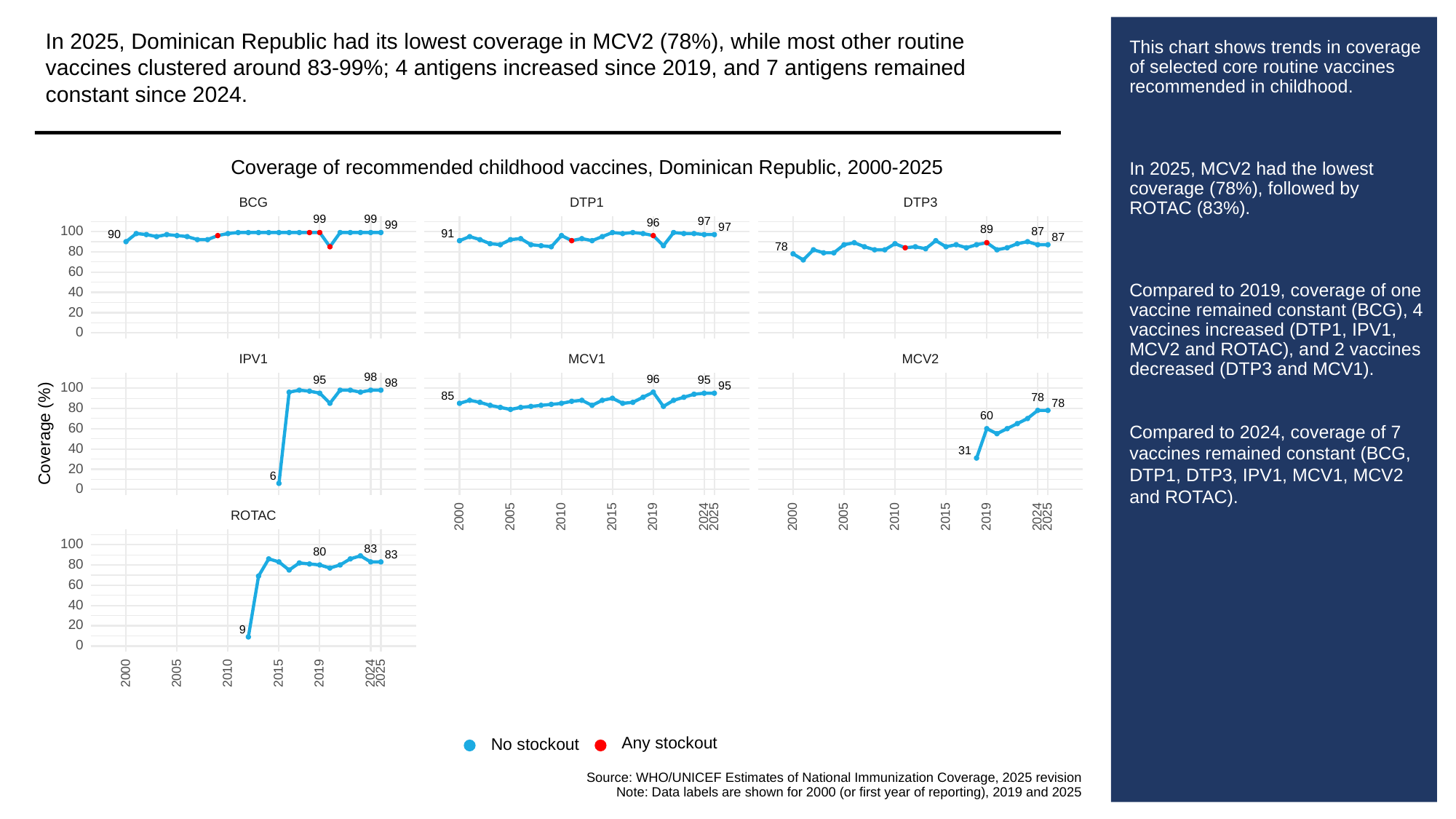

In 2025, Dominican Republic had its lowest coverage in MCV2 (78%), while most other routine vaccines clustered around 83-99%; 4 antigens increased since 2019, and 7 antigens remained constant since 2024.
# This chart shows trends in coverage of selected core routine vaccines recommended in childhood.

In 2025, MCV2 had the lowest coverage (78%), followed by ROTAC (83%).

Compared to 2019, coverage of one vaccine remained constant (BCG), 4 vaccines increased (DTP1, IPV1, MCV2 and ROTAC), and 2 vaccines decreased (DTP3 and MCV1).

Compared to 2024, coverage of 7 vaccines remained constant (BCG, DTP1, DTP3, IPV1, MCV1, MCV2 and ROTAC).

Coverage of recommended childhood vaccines, Dominican Republic, 2000-2025
BCG
DTP3
DTP1
99
99

97
96

99
97
89
100
87
91

90

87

78

80

60

40

20

0

MCV1
MCV2
IPV1

98
96
95
95

98
95
100

85
78

78

80

60

60
Coverage (%)

40
31

20

6

0

ROTAC
2000
2005
2010
2015
2019
2024
2025
2000
2005
2010
2015
2019
2024
2025

100

83
80
83

80

60

40

20

9

0

2000
2005
2010
2015
2019
2024
2025
Any stockout
No stockout

Source: WHO/UNICEF Estimates of National Immunization Coverage, 2025 revision
Note: Data labels are shown for 2000 (or first year of reporting), 2019 and 2025